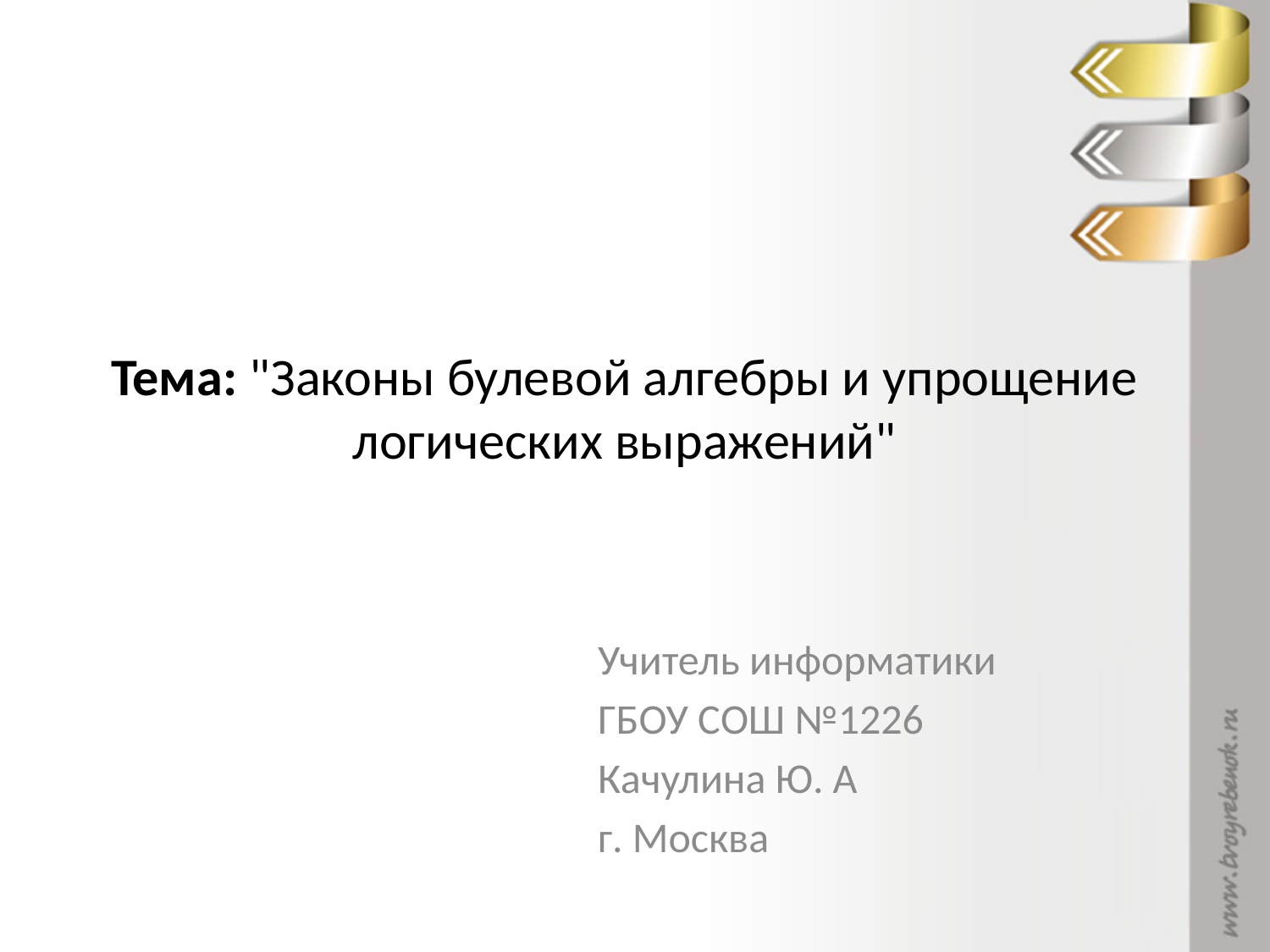

# Тема: "Законы булевой алгебры и упрощение логических выражений"
Учитель информатики
ГБОУ СОШ №1226
Качулина Ю. А
г. Москва